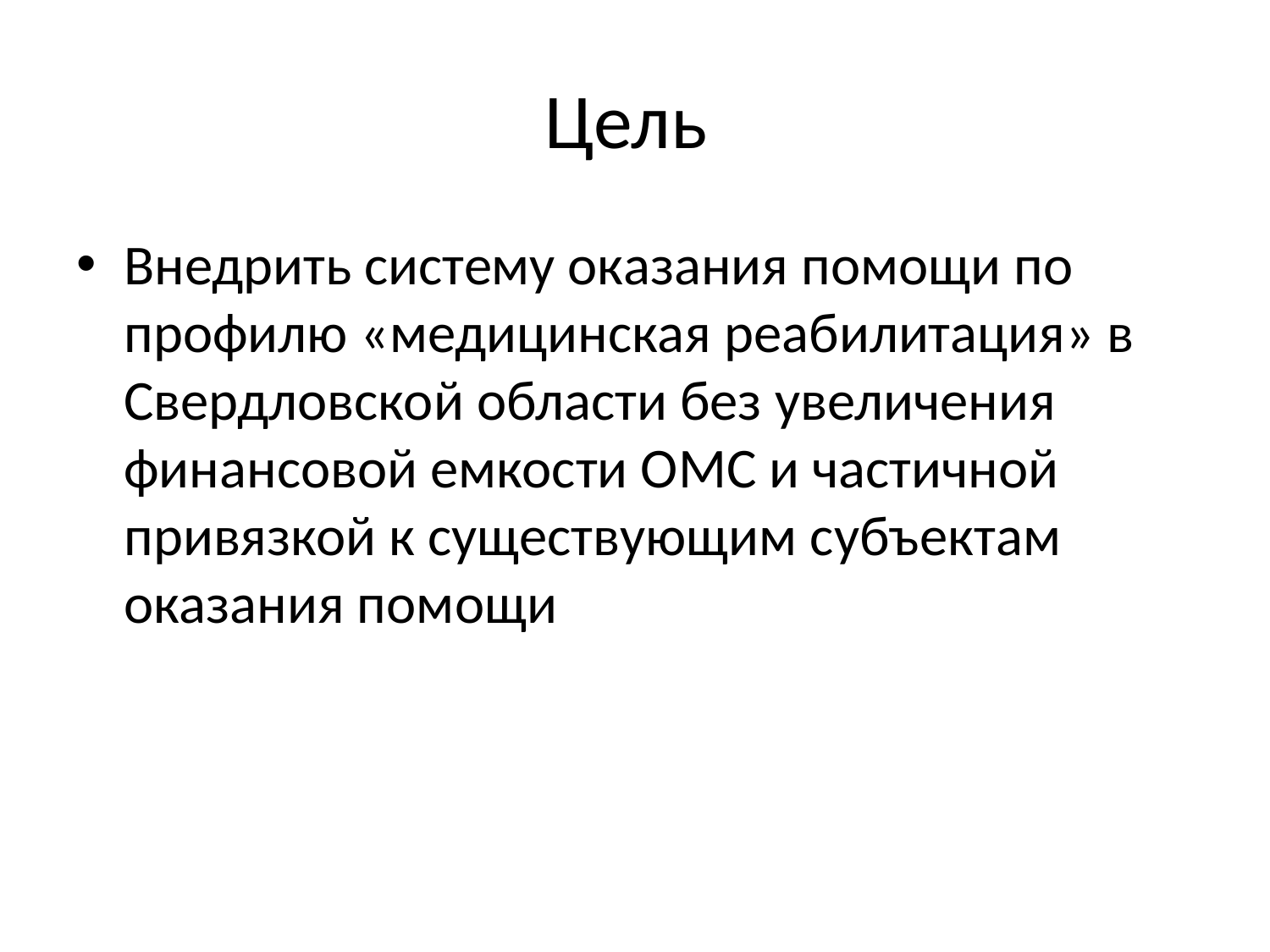

# Цель
Внедрить систему оказания помощи по профилю «медицинская реабилитация» в Свердловской области без увеличения финансовой емкости ОМС и частичной привязкой к существующим субъектам оказания помощи